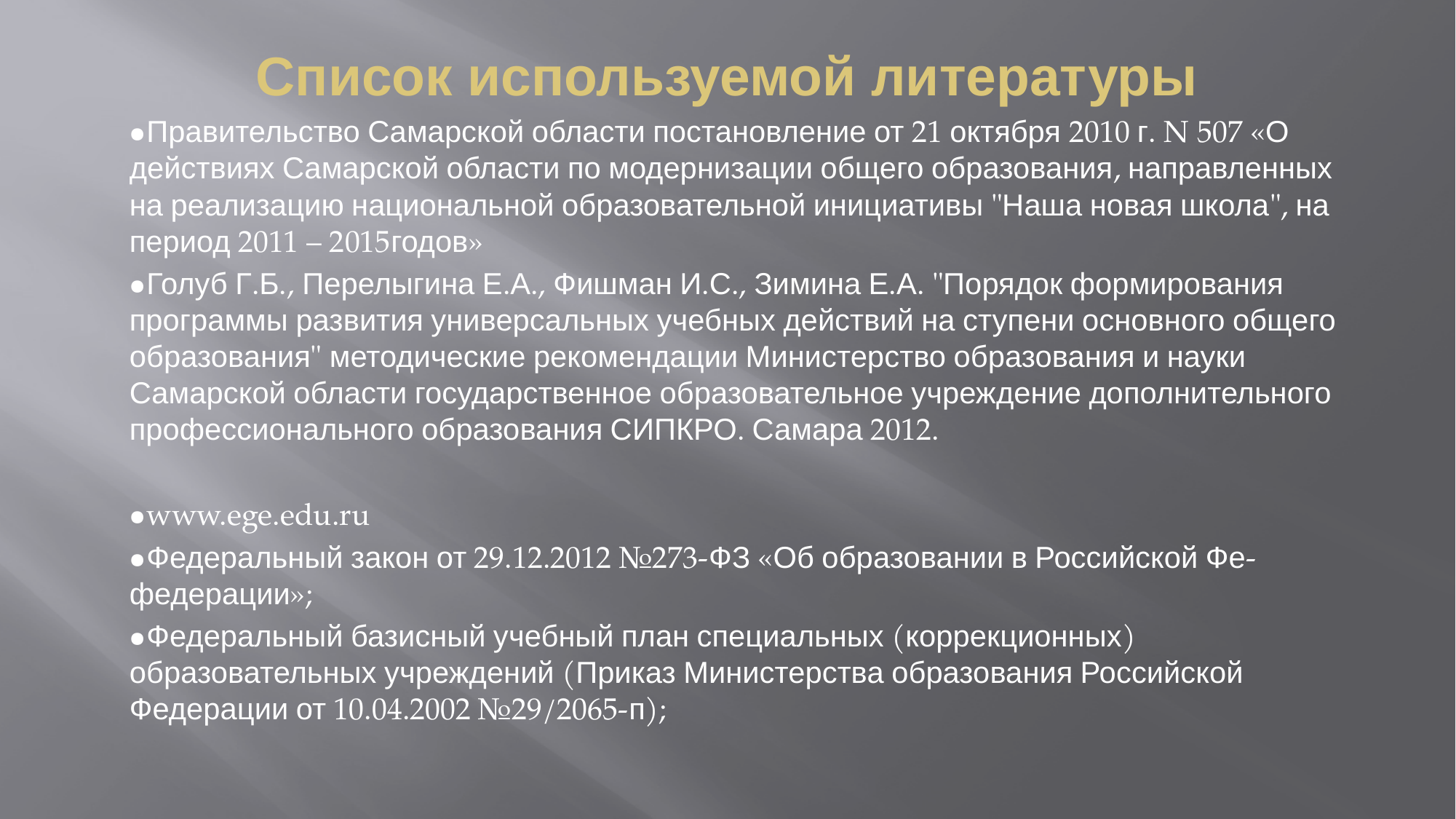

# Список используемой литературы
•Правительство Самарской области постановление от 21 октября 2010 г. N 507 «О действиях Самарской области по модернизации общего образования, направленных на реализацию национальной образовательной инициативы "Наша новая школа", на период 2011 – 2015годов»
•Голуб Г.Б., Перелыгина Е.А., Фишман И.С., Зимина Е.А. "Порядок формирования программы развития универсальных учебных действий на ступени основного общего образования" методические рекомендации Министерство образования и науки Самарской области государственное образовательное учреждение дополнительного профессионального образования СИПКРО. Самара 2012.

•www.ege.edu.ru
•Федеральный закон от 29.12.2012 №273-ФЗ «Об образовании в Российской Фе-федерации»;
•Федеральный базисный учебный план специальных (коррекционных) образовательных учреждений (Приказ Министерства образования Российской Федерации от 10.04.2002 №29/2065-п);